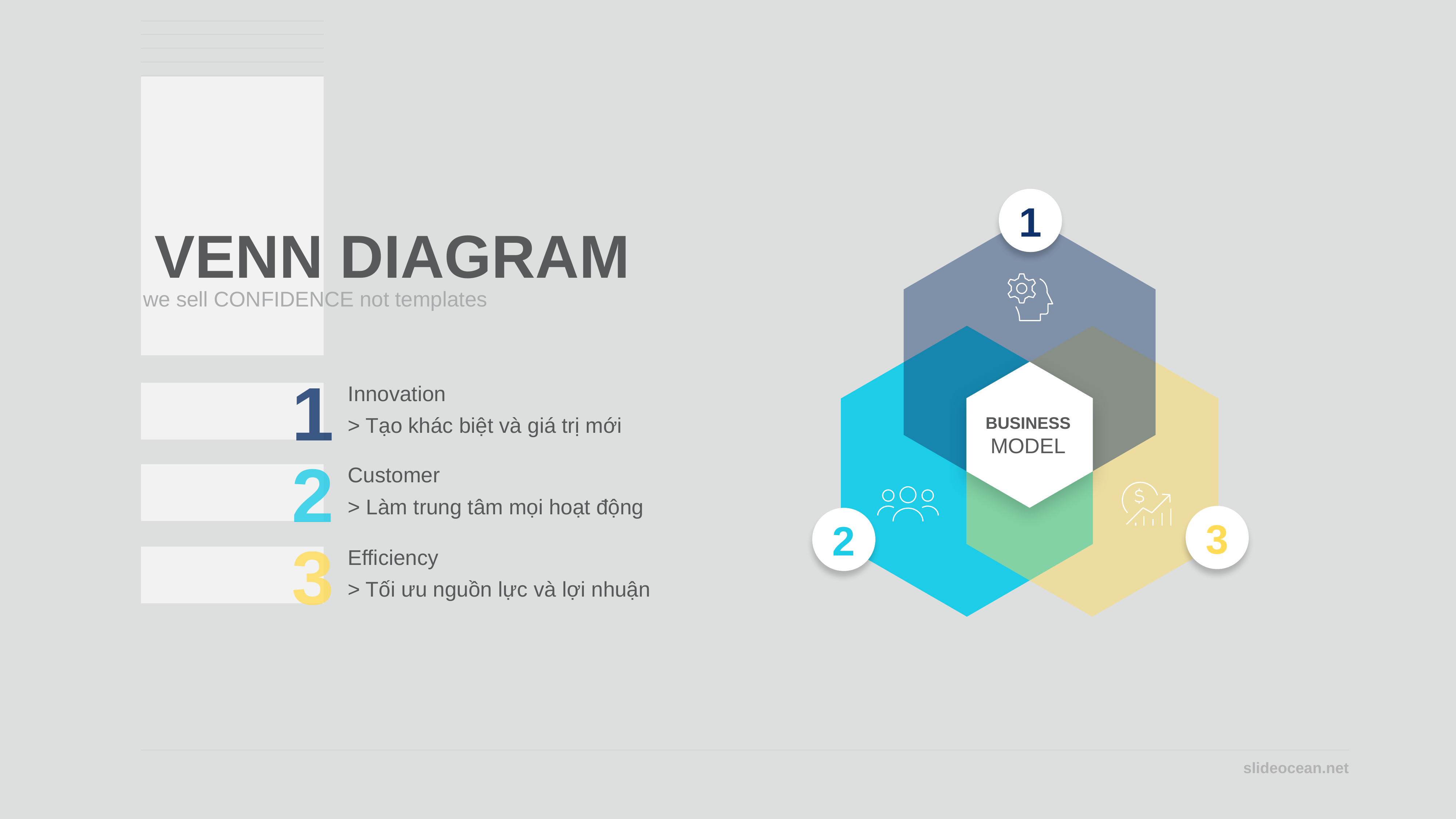

1
VENN DIAGRAM

we sell CONFIDENCE not templates

1

Innovation

BUSINESS
MODEL
> Tạo khác biệt và giá trị mới
2
Customer

> Làm trung tâm mọi hoạt động
3
2
3
Efficiency

> Tối ưu nguồn lực và lợi nhuận
slideocean.net